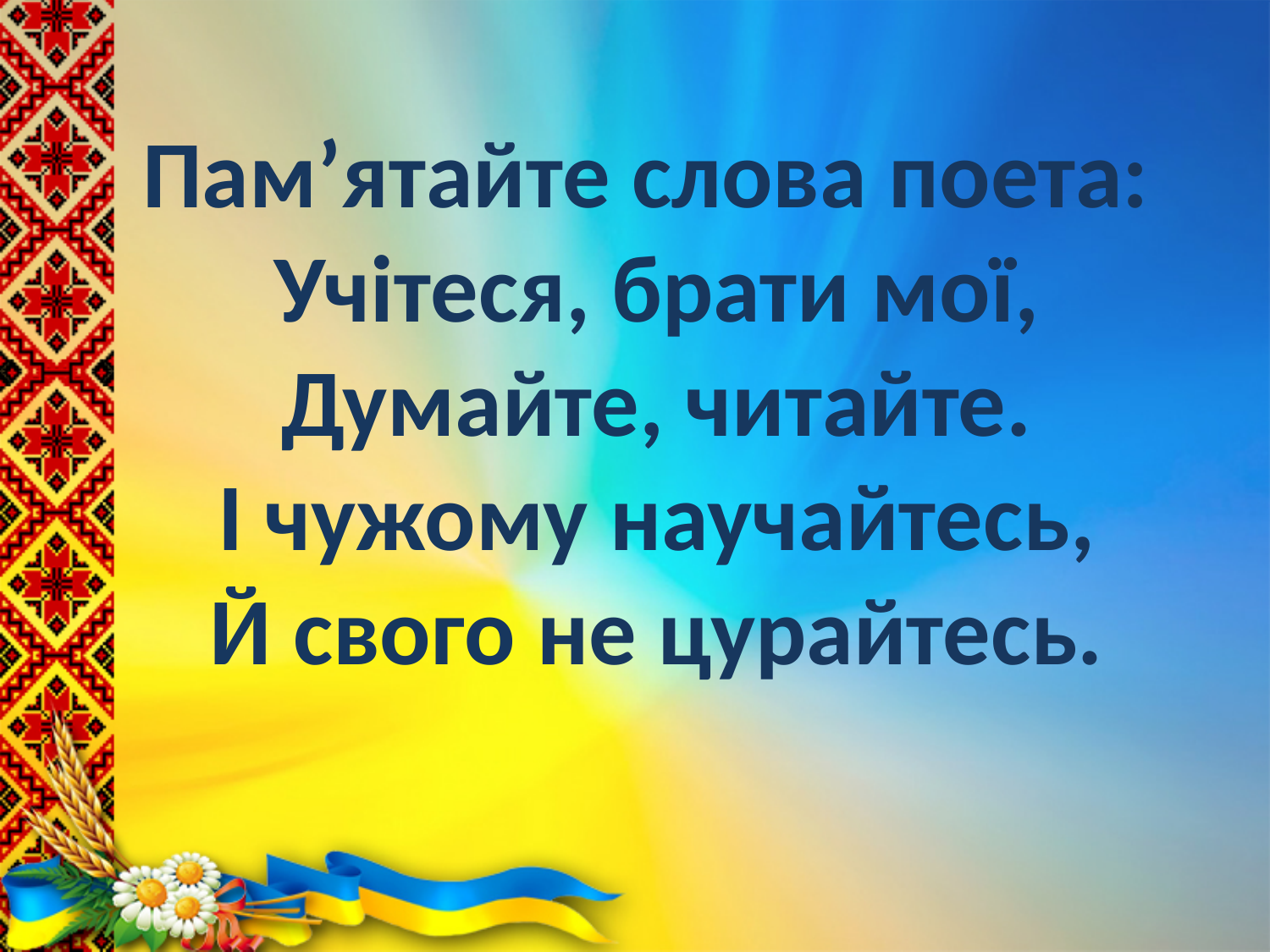

Пам’ятайте слова поета:
Учітеся, брати мої,
Думайте, читайте.
І чужому научайтесь,
Й свого не цурайтесь.